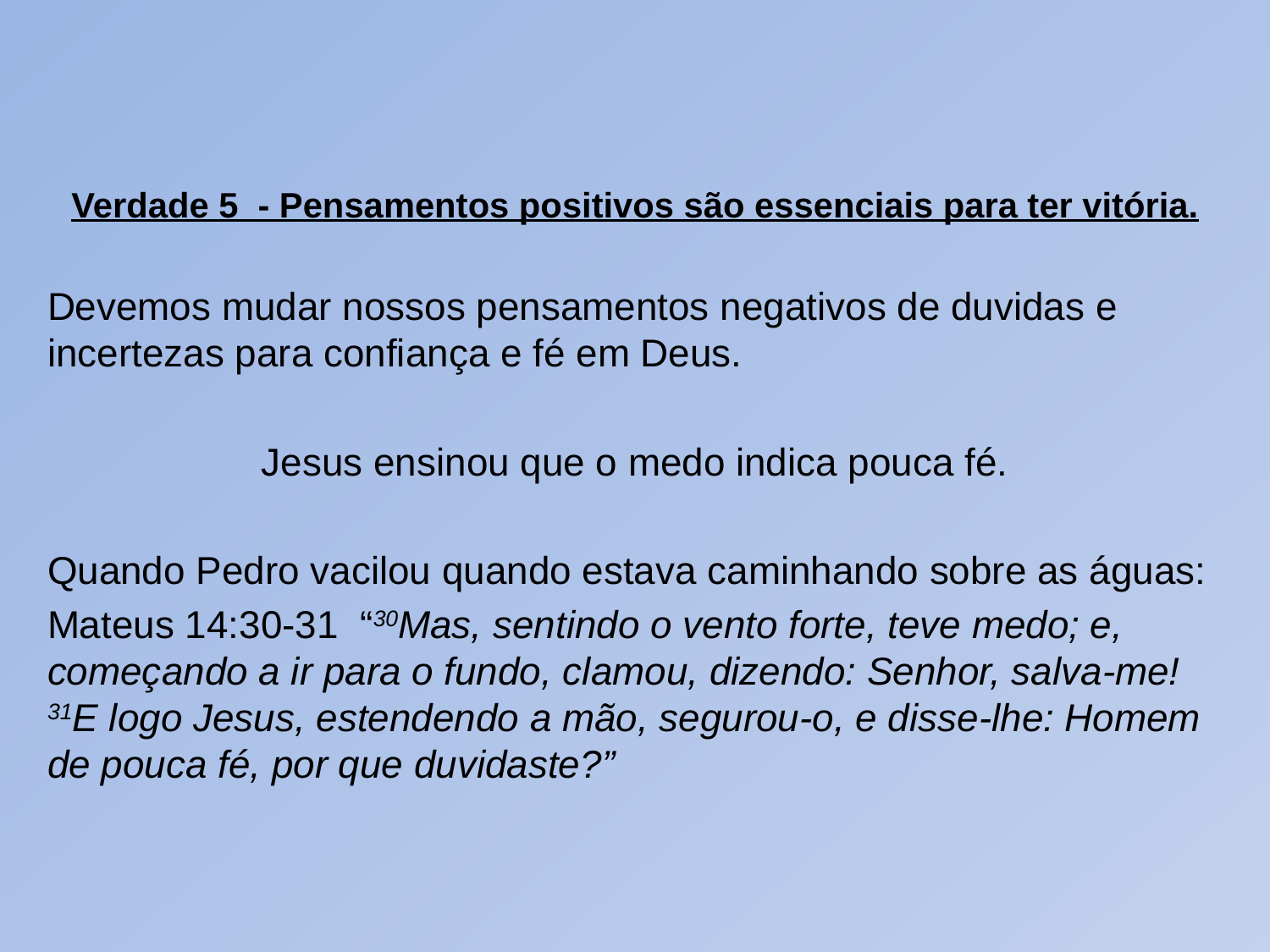

#
Verdade 5  - Pensamentos positivos são essenciais para ter vitória.

Devemos mudar nossos pensamentos negativos de duvidas e incertezas para confiança e fé em Deus.

Jesus ensinou que o medo indica pouca fé.

Quando Pedro vacilou quando estava caminhando sobre as águas:
Mateus 14:30-31  “30Mas, sentindo o vento forte, teve medo; e, começando a ir para o fundo, clamou, dizendo: Senhor, salva-me! 31E logo Jesus, estendendo a mão, segurou-o, e disse-lhe: Homem de pouca fé, por que duvidaste?”